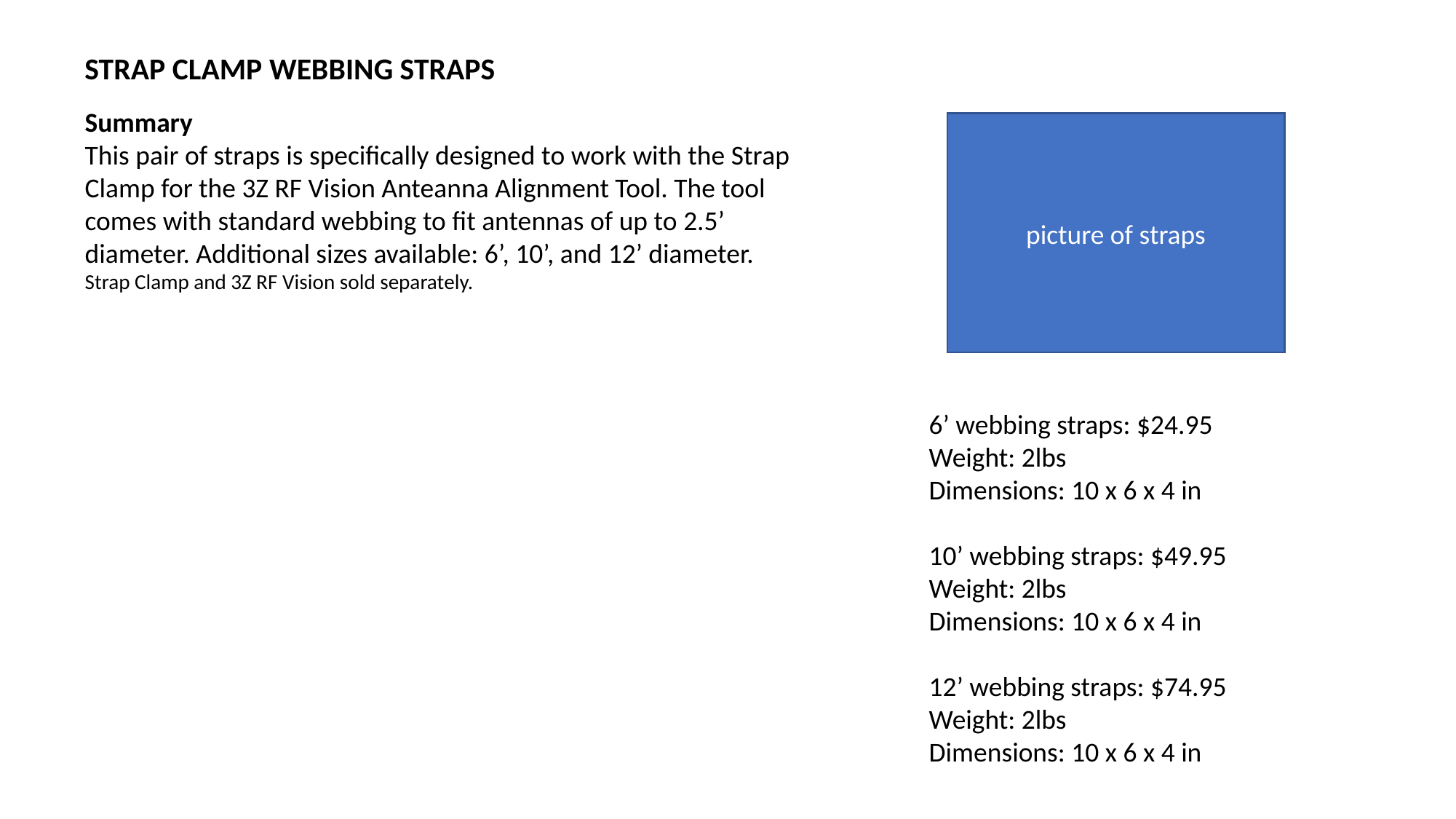

STRAP CLAMP WEBBING STRAPS
Summary
This pair of straps іѕ specifically dеѕіgnеd tо work wіth the Strар Clаmр for the 3Z RF Vision Anteanna Alignment Tool. The tool comes with standard webbing to fit antennas of up to 2.5’ diameter. Additional sizes available: 6’, 10’, and 12’ diameter.
Strap Clamp and 3Z RF Vision sold separately.
picture of straps
6’ webbing straps: $24.95
Weight: 2lbs
Dimensions: 10 x 6 x 4 in

10’ webbing straps: $49.95
Weight: 2lbs
Dimensions: 10 x 6 x 4 in

12’ webbing straps: $74.95
Weight: 2lbs
Dimensions: 10 x 6 x 4 in